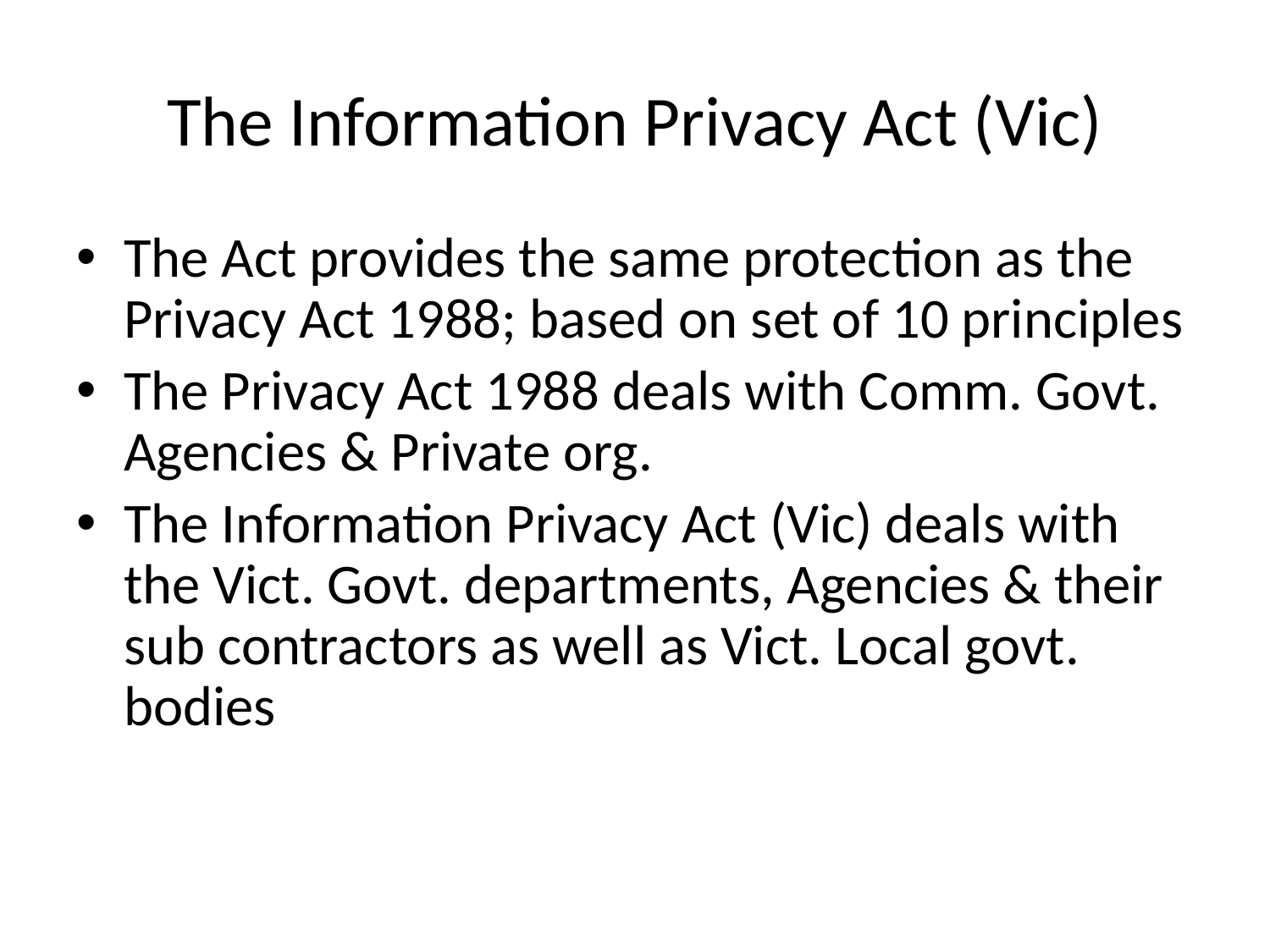

# The Information Privacy Act (Vic)
The Act provides the same protection as the Privacy Act 1988; based on set of 10 principles
The Privacy Act 1988 deals with Comm. Govt. Agencies & Private org.
The Information Privacy Act (Vic) deals with the Vict. Govt. departments, Agencies & their sub contractors as well as Vict. Local govt. bodies